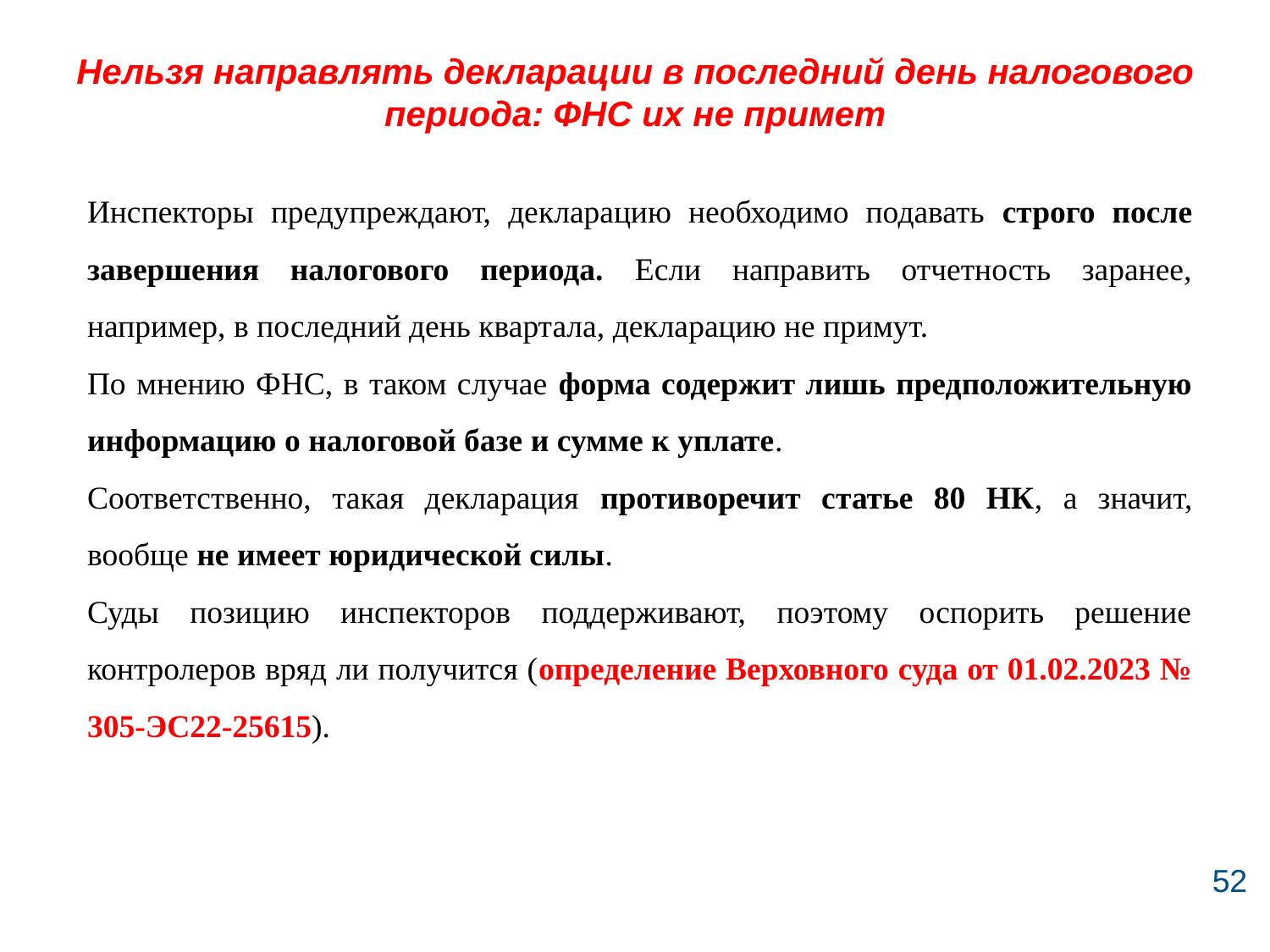

# Нельзя направлять декларации в последний день налогового периода: ФНС их не примет
Инспекторы предупреждают, декларацию необходимо подавать строго после завершения налогового периода. Если направить отчетность заранее, например, в последний день квартала, декларацию не примут.
По мнению ФНС, в таком случае форма содержит лишь предположительную информацию о налоговой базе и сумме к уплате.
Соответственно, такая декларация противоречит статье 80 НК, а значит, вообще не имеет юридической силы.
Суды позицию инспекторов поддерживают, поэтому оспорить решение контролеров вряд ли получится (определение Верховного суда от 01.02.2023 № 305-ЭС22-25615).